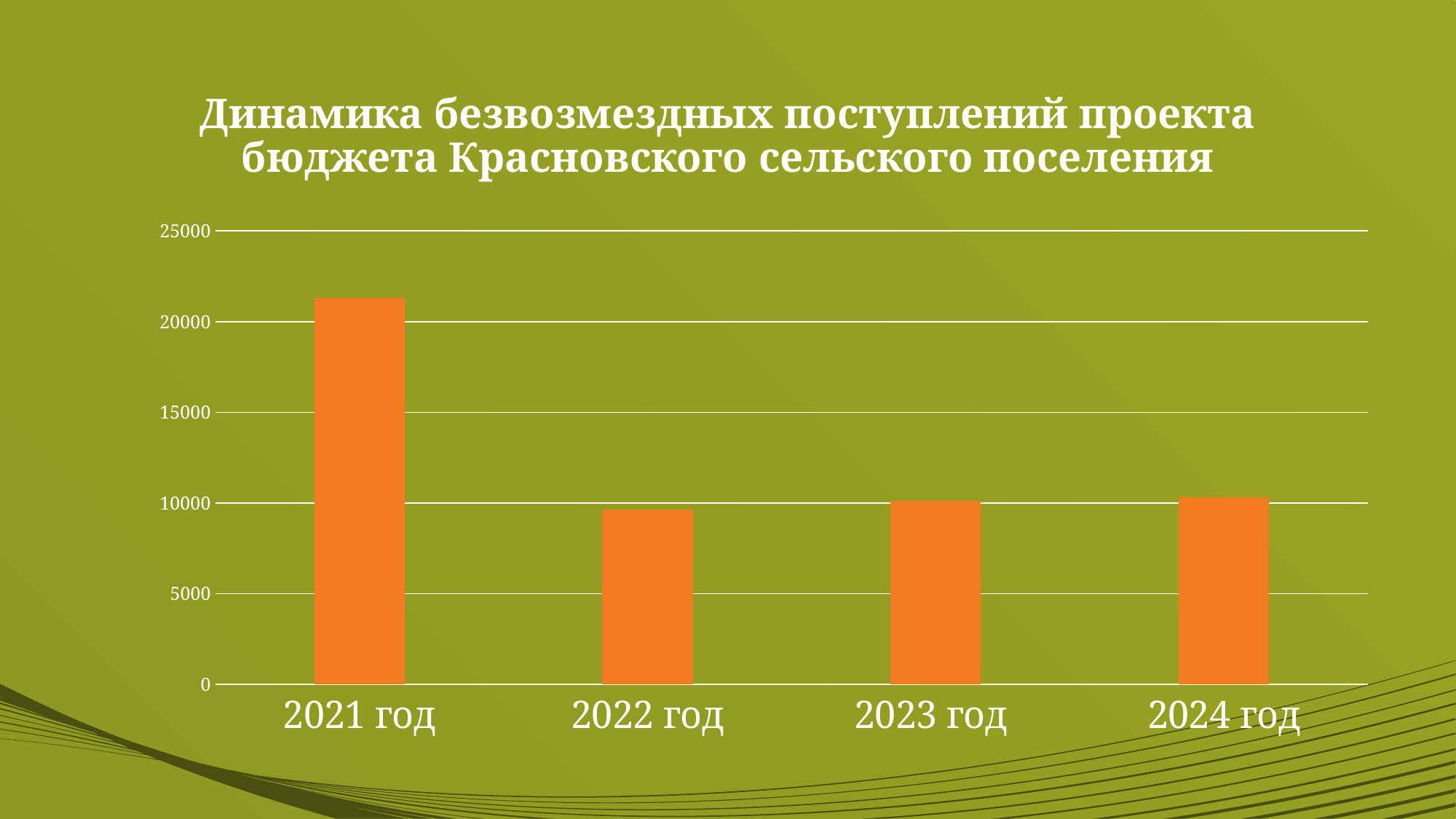

# Динамика безвозмездных поступлений проекта бюджета Красновского сельского поселения

### Chart

| Category | Ряд 1 |
|---|---|
| 2021 год | 21302.5 |
| 2022 год | 9635.9 |
| 2023 год  | 10103.3 |
| 2024 год | 10326.9 |